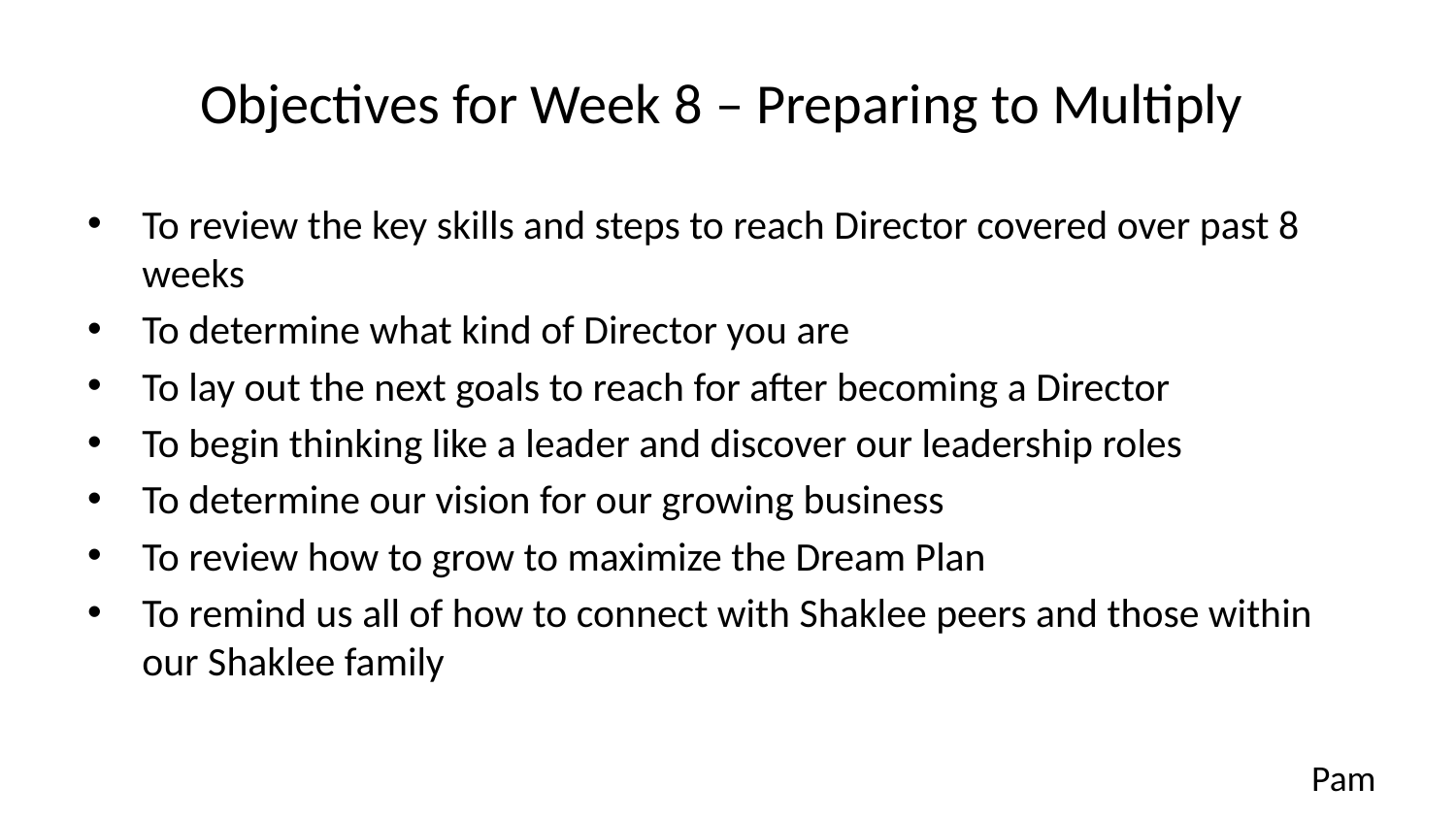

# Objectives for Week 8 – Preparing to Multiply
To review the key skills and steps to reach Director covered over past 8 weeks
To determine what kind of Director you are
To lay out the next goals to reach for after becoming a Director
To begin thinking like a leader and discover our leadership roles
To determine our vision for our growing business
To review how to grow to maximize the Dream Plan
To remind us all of how to connect with Shaklee peers and those within our Shaklee family

Pam